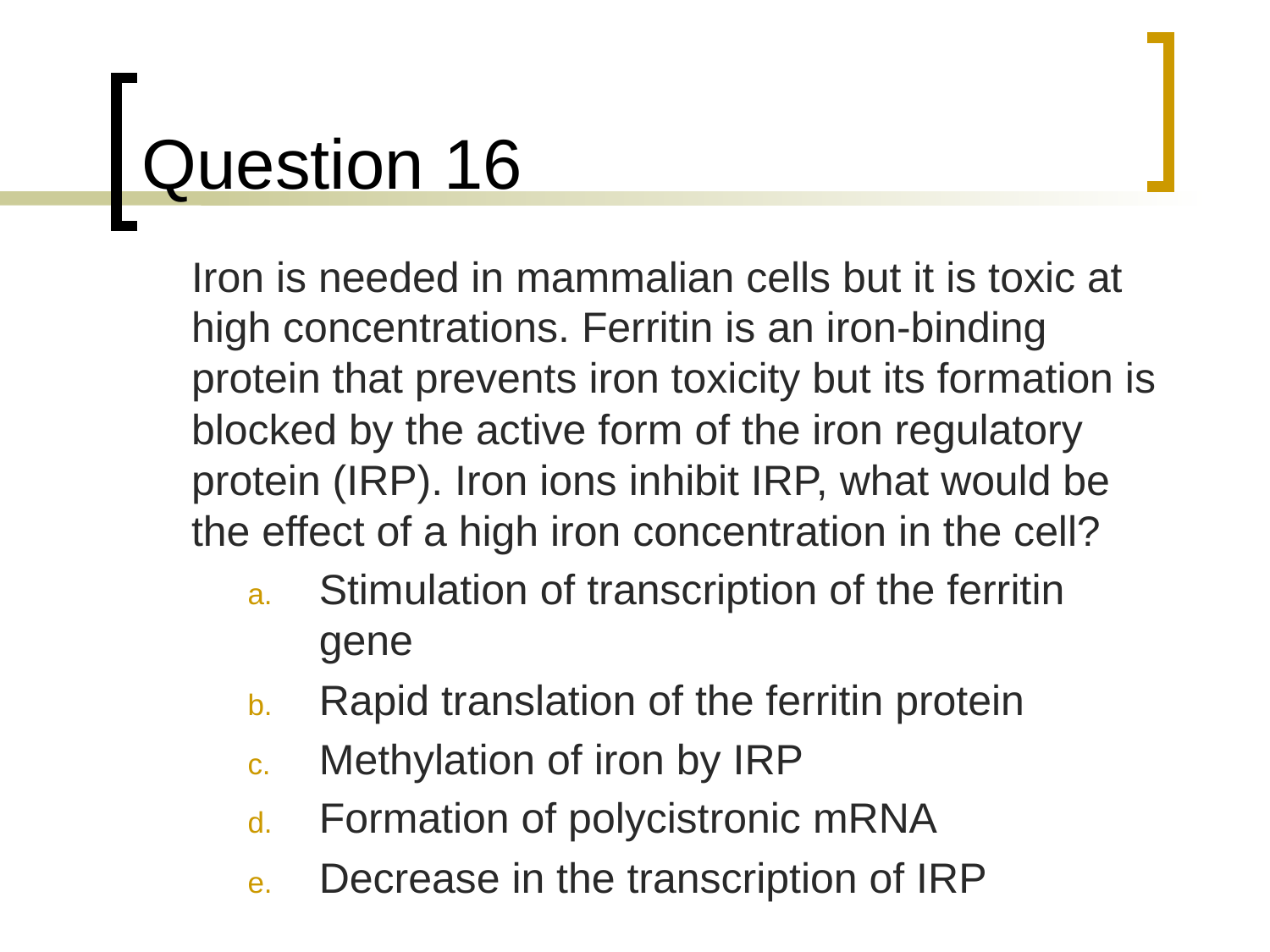

# Question 16
	Iron is needed in mammalian cells but it is toxic at high concentrations. Ferritin is an iron-binding protein that prevents iron toxicity but its formation is blocked by the active form of the iron regulatory protein (IRP). Iron ions inhibit IRP, what would be the effect of a high iron concentration in the cell?
Stimulation of transcription of the ferritin gene
Rapid translation of the ferritin protein
Methylation of iron by IRP
Formation of polycistronic mRNA
Decrease in the transcription of IRP